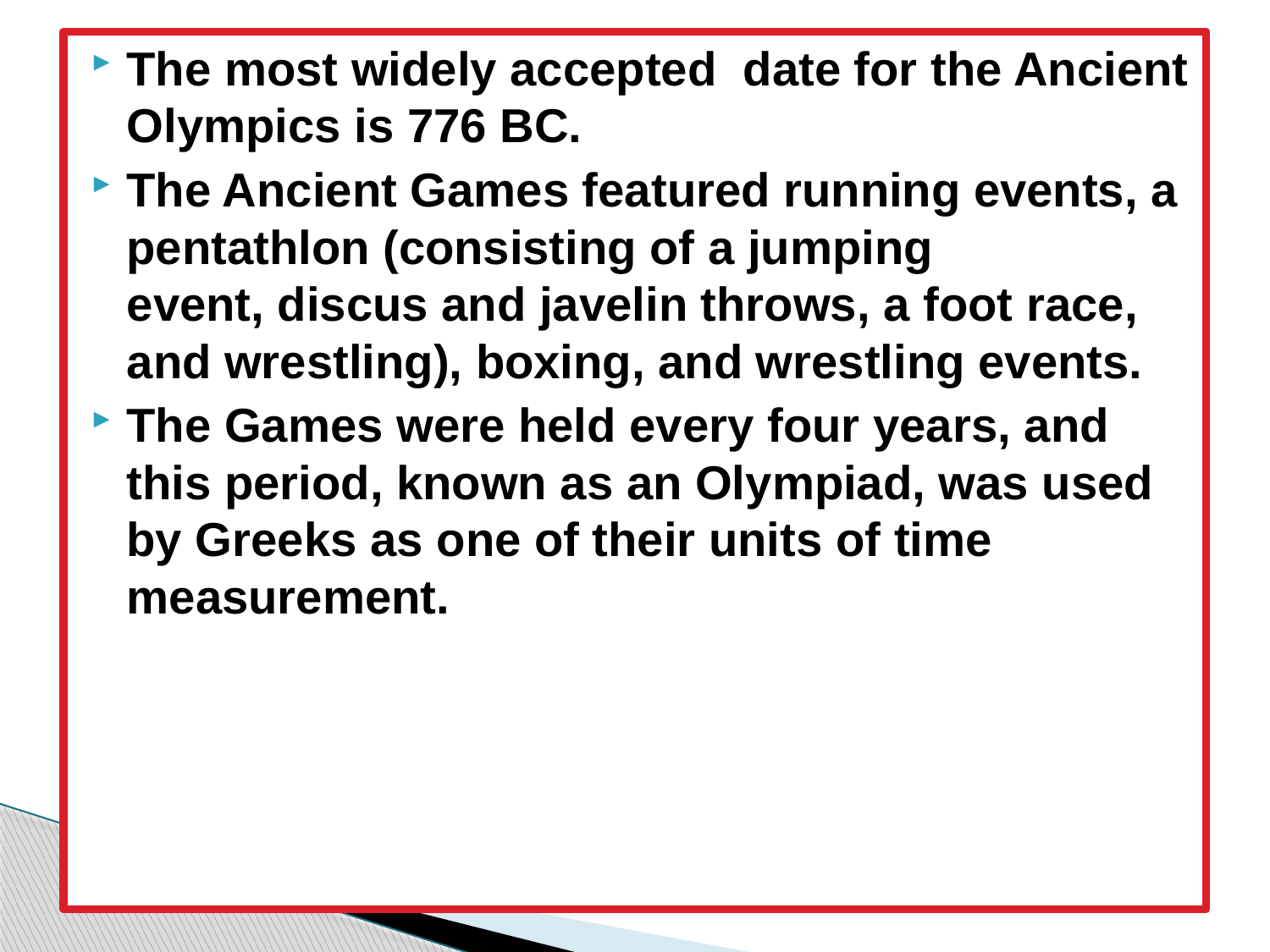

The most widely accepted  date for the Ancient Olympics is 776 BC.
The Ancient Games featured running events, a pentathlon (consisting of a jumping event, discus and javelin throws, a foot race, and wrestling), boxing, and wrestling events.
The Games were held every four years, and this period, known as an Olympiad, was used by Greeks as one of their units of time measurement.